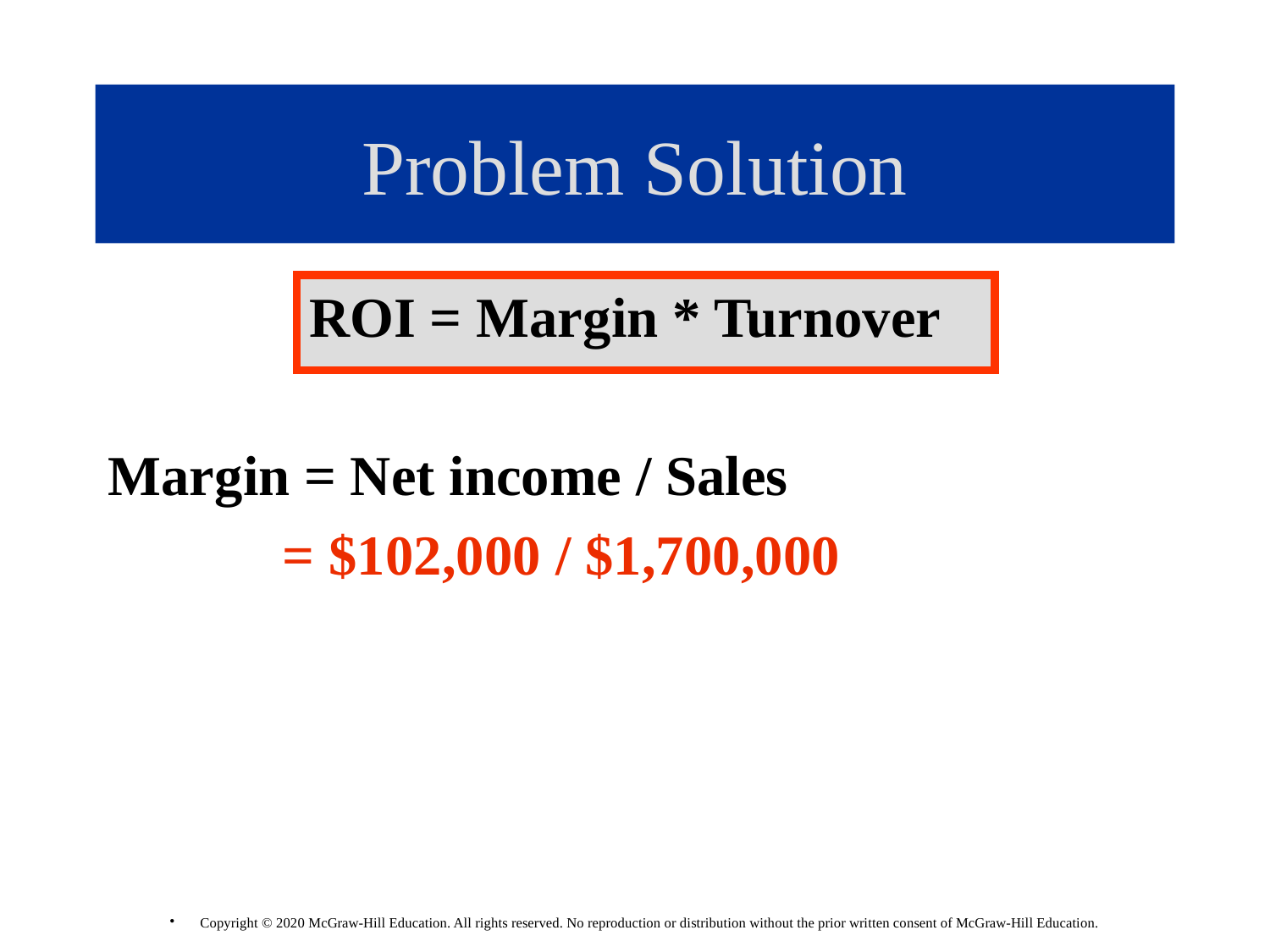

# Problem Solution

Margin = Net income / Sales
		= $102,000 / $1,700,000

ROI = Margin * Turnover